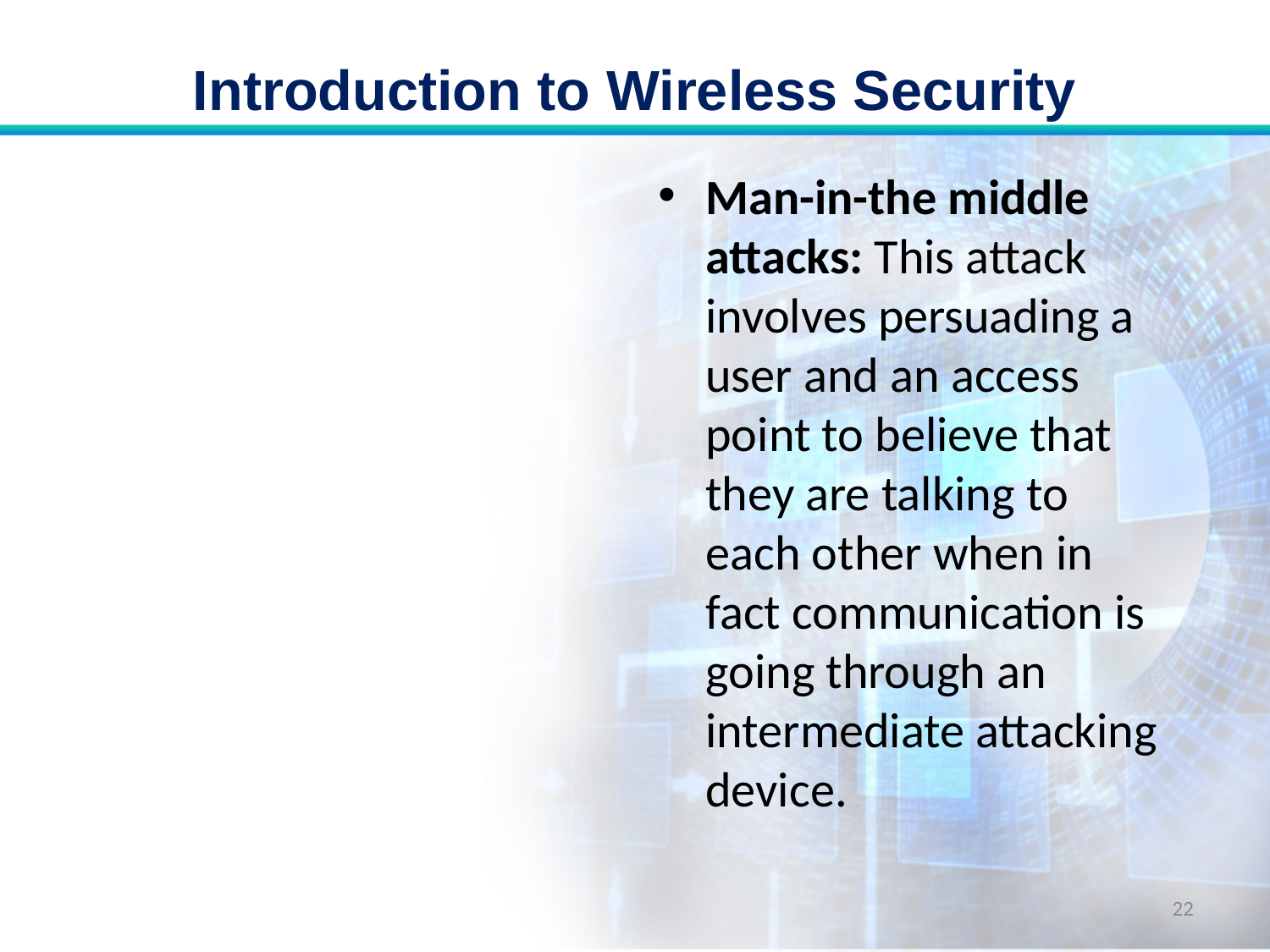

# Introduction to Wireless Security
Man-in-the middle attacks: This attack involves persuading a user and an access point to believe that they are talking to each other when in fact communication is going through an intermediate attacking device.
22